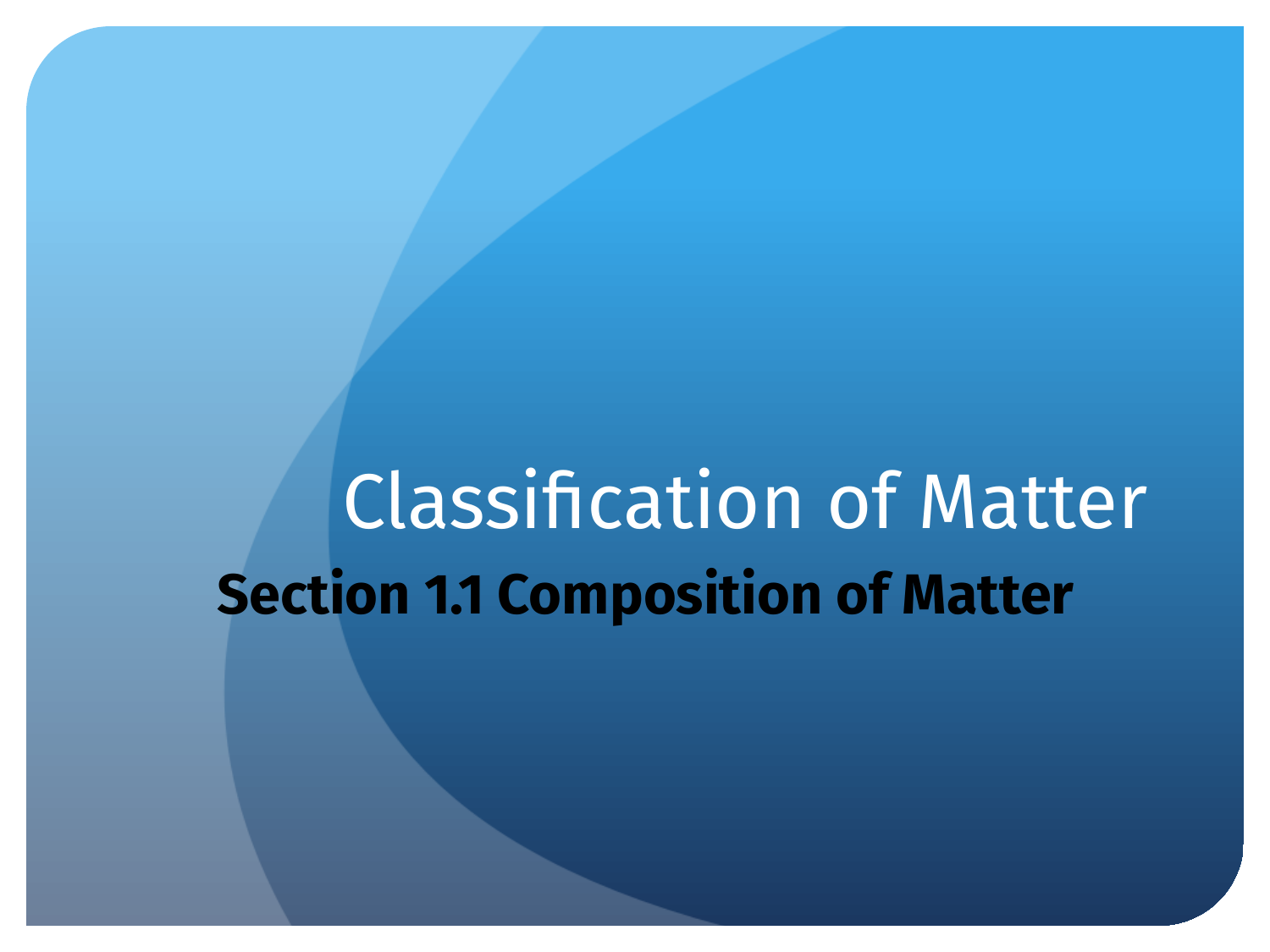

# Classification of Matter
Section 1.1 Composition of Matter